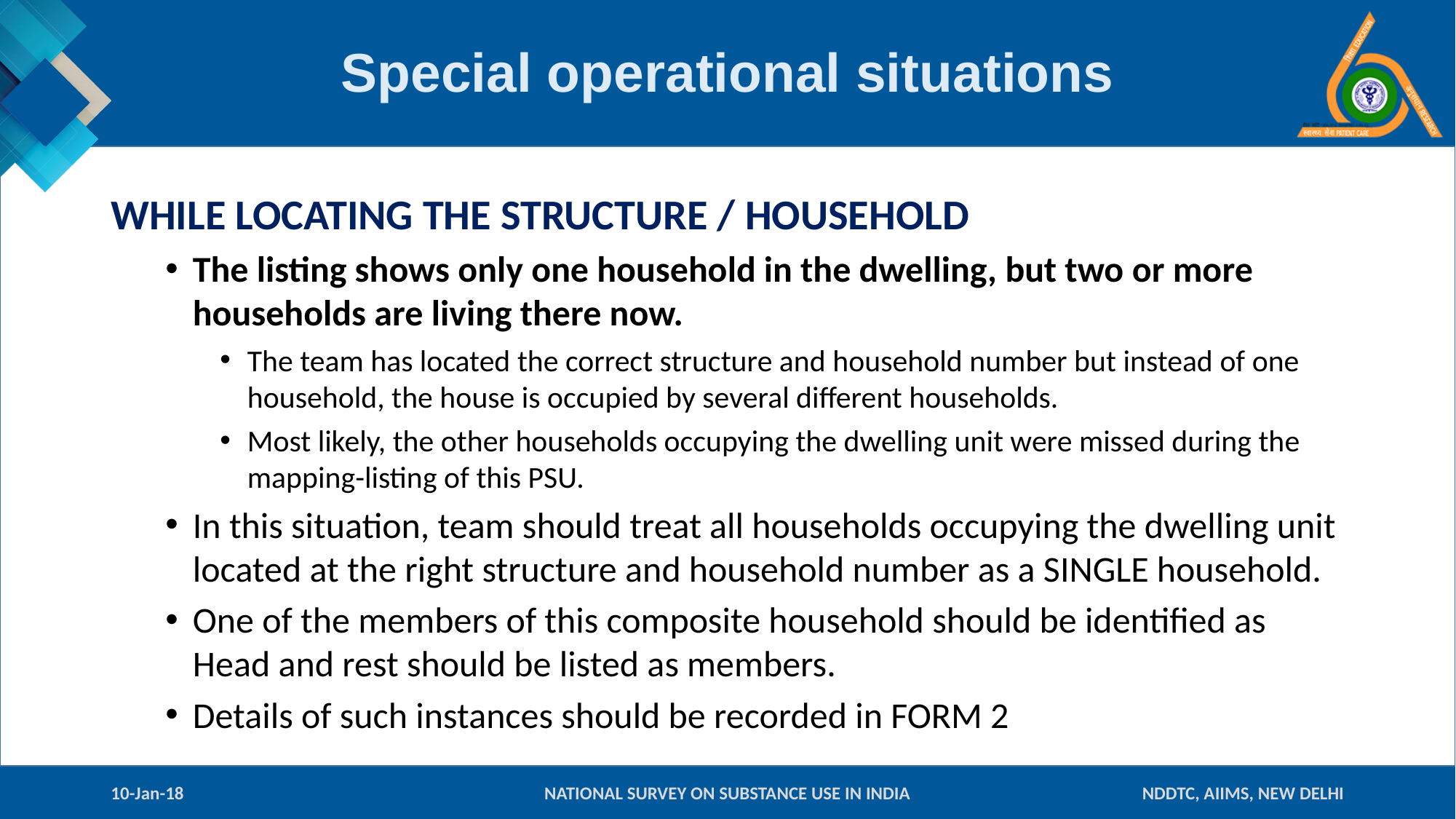

# Special operational situations
WHILE LOCATING THE STRUCTURE / HOUSEHOLD
The listing shows only one household in the dwelling, but two or more households are living there now.
The team has located the correct structure and household number but instead of one household, the house is occupied by several different households.
Most likely, the other households occupying the dwelling unit were missed during the mapping-listing of this PSU.
In this situation, team should treat all households occupying the dwelling unit located at the right structure and household number as a SINGLE household.
One of the members of this composite household should be identified as Head and rest should be listed as members.
Details of such instances should be recorded in FORM 2

10-Jan-18
NATIONAL SURVEY ON SUBSTANCE USE IN INDIA
NDDTC, AIIMS, NEW DELHI